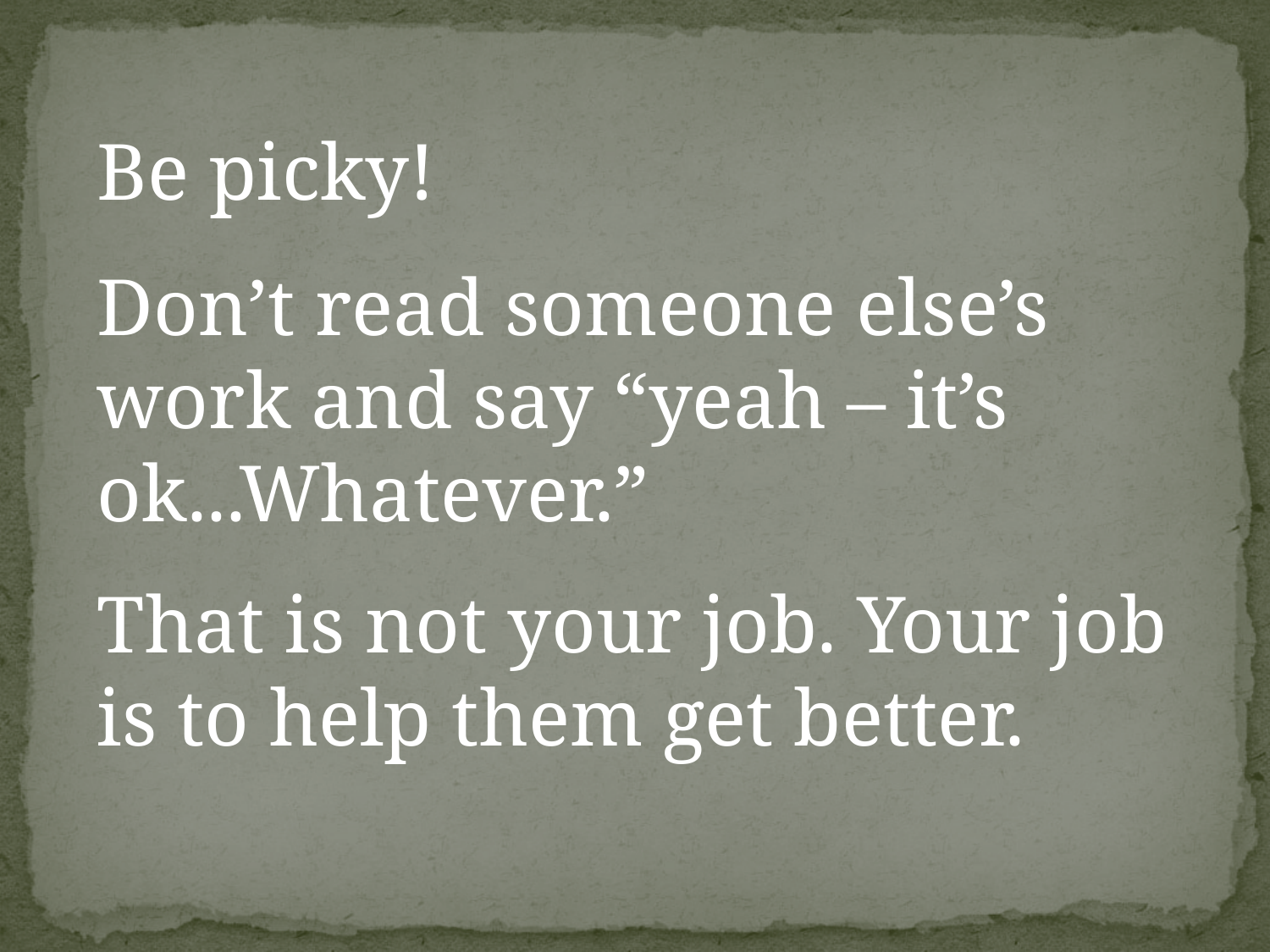

Be picky!

Don’t read someone else’s work and say “yeah – it’s ok...Whatever.”

That is not your job. Your job is to help them get better.